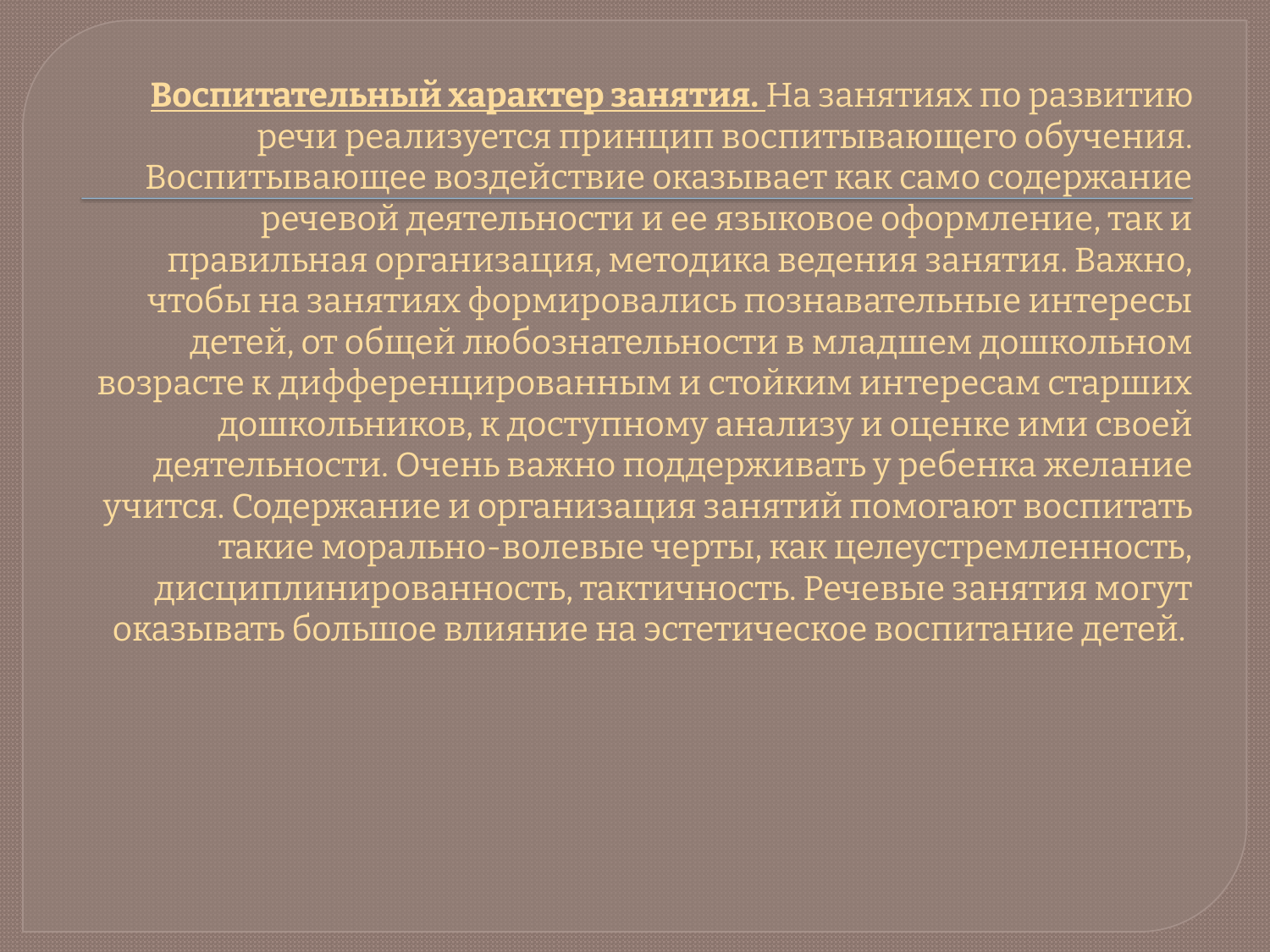

# Воспитательный характер занятия. На занятиях по развитию речи реализуется принцип воспитывающего обучения. Воспитывающее воздействие оказывает как само содержание речевой деятельности и ее языковое оформление, так и правильная организация, методика ведения занятия. Важно, чтобы на занятиях формировались познавательные интересы детей, от общей любознательности в младшем дошкольном возрасте к дифференцированным и стойким интересам старших дошкольников, к доступному анализу и оценке ими своей деятельности. Очень важно поддерживать у ребенка желание учится. Содержание и организация занятий помогают воспитать такие морально-волевые черты, как целеустремленность, дисциплинированность, тактичность. Речевые занятия могут оказывать большое влияние на эстетическое воспитание детей.